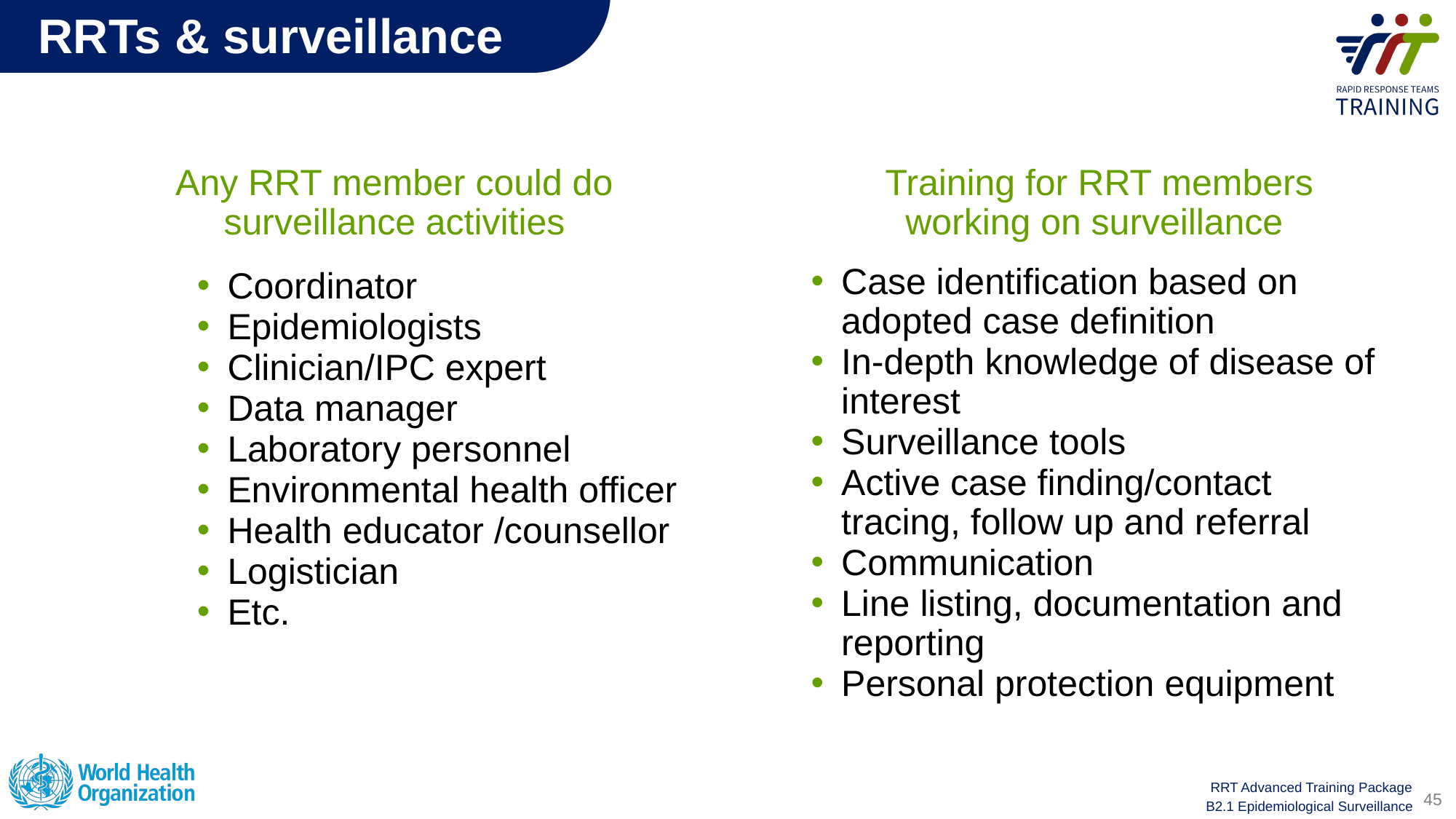

RRTs & surveillance
Any RRT member could do surveillance activities
Training for RRT members working on surveillance

Case identification based on adopted case definition
In-depth knowledge of disease of interest
Surveillance tools
Active case finding/contact tracing, follow up and referral
Communication
Line listing, documentation and reporting
Personal protection equipment

Coordinator
Epidemiologists
Clinician/IPC expert
Data manager
Laboratory personnel
Environmental health officer
Health educator /counsellor
Logistician
Etc.